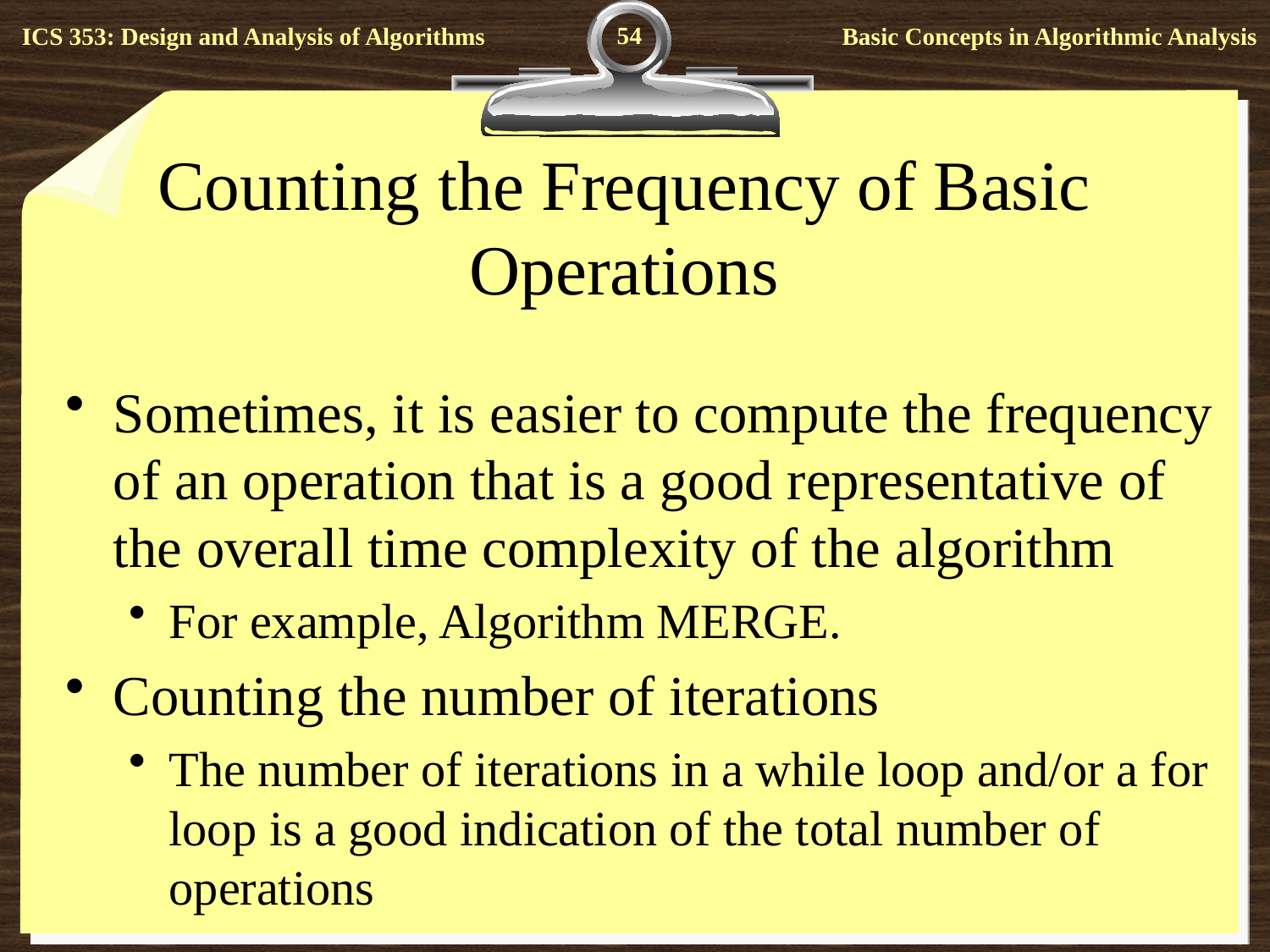

54
# Counting the Frequency of Basic Operations
Sometimes, it is easier to compute the frequency of an operation that is a good representative of the overall time complexity of the algorithm
For example, Algorithm MERGE.
Counting the number of iterations
The number of iterations in a while loop and/or a for loop is a good indication of the total number of operations